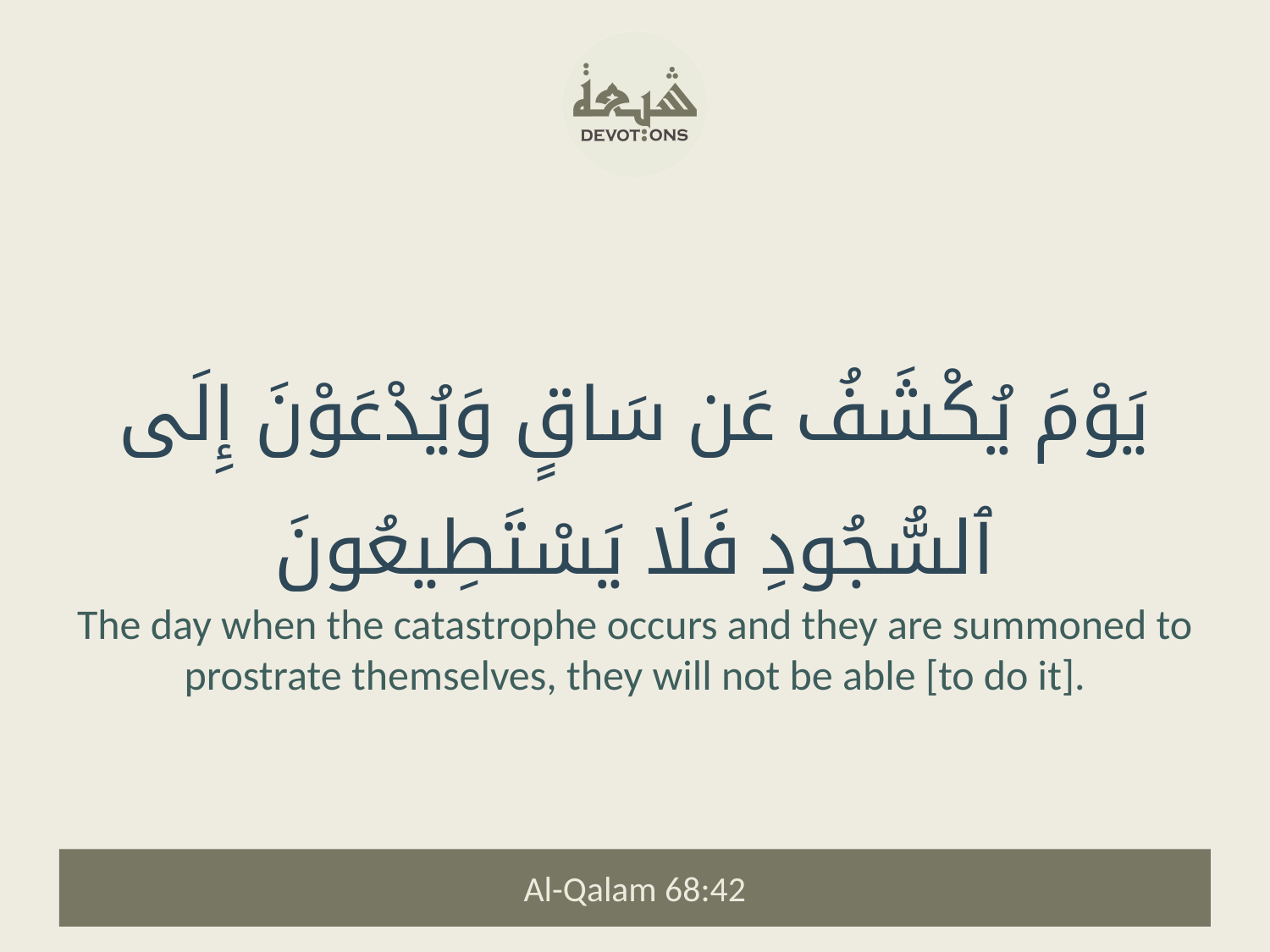

يَوْمَ يُكْشَفُ عَن سَاقٍ وَيُدْعَوْنَ إِلَى ٱلسُّجُودِ فَلَا يَسْتَطِيعُونَ
The day when the catastrophe occurs and they are summoned to prostrate themselves, they will not be able [to do it].
Al-Qalam 68:42